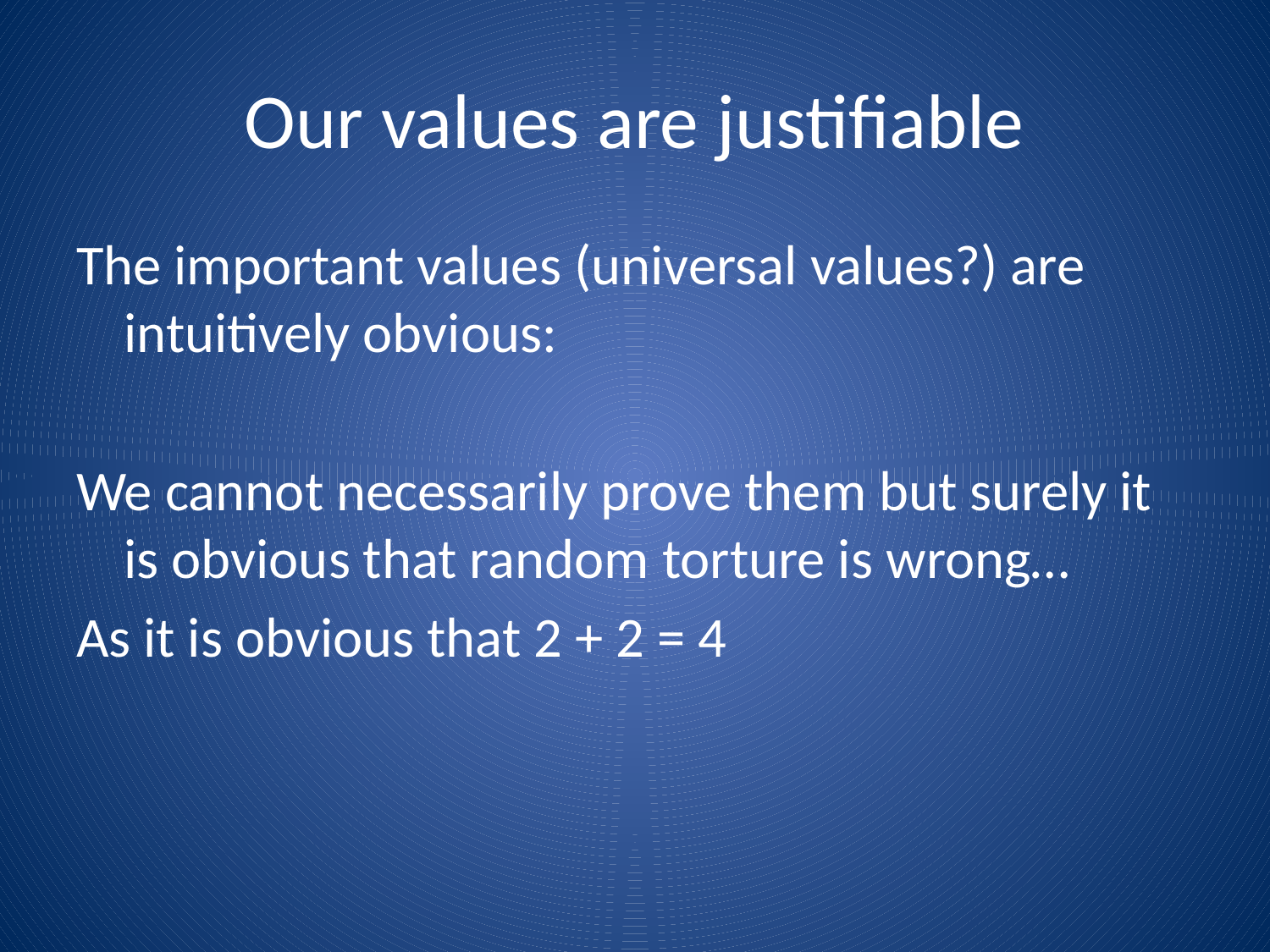

# Our values are justifiable
The important values (universal values?) are intuitively obvious:

We cannot necessarily prove them but surely it is obvious that random torture is wrong…
As it is obvious that 2 + 2 = 4